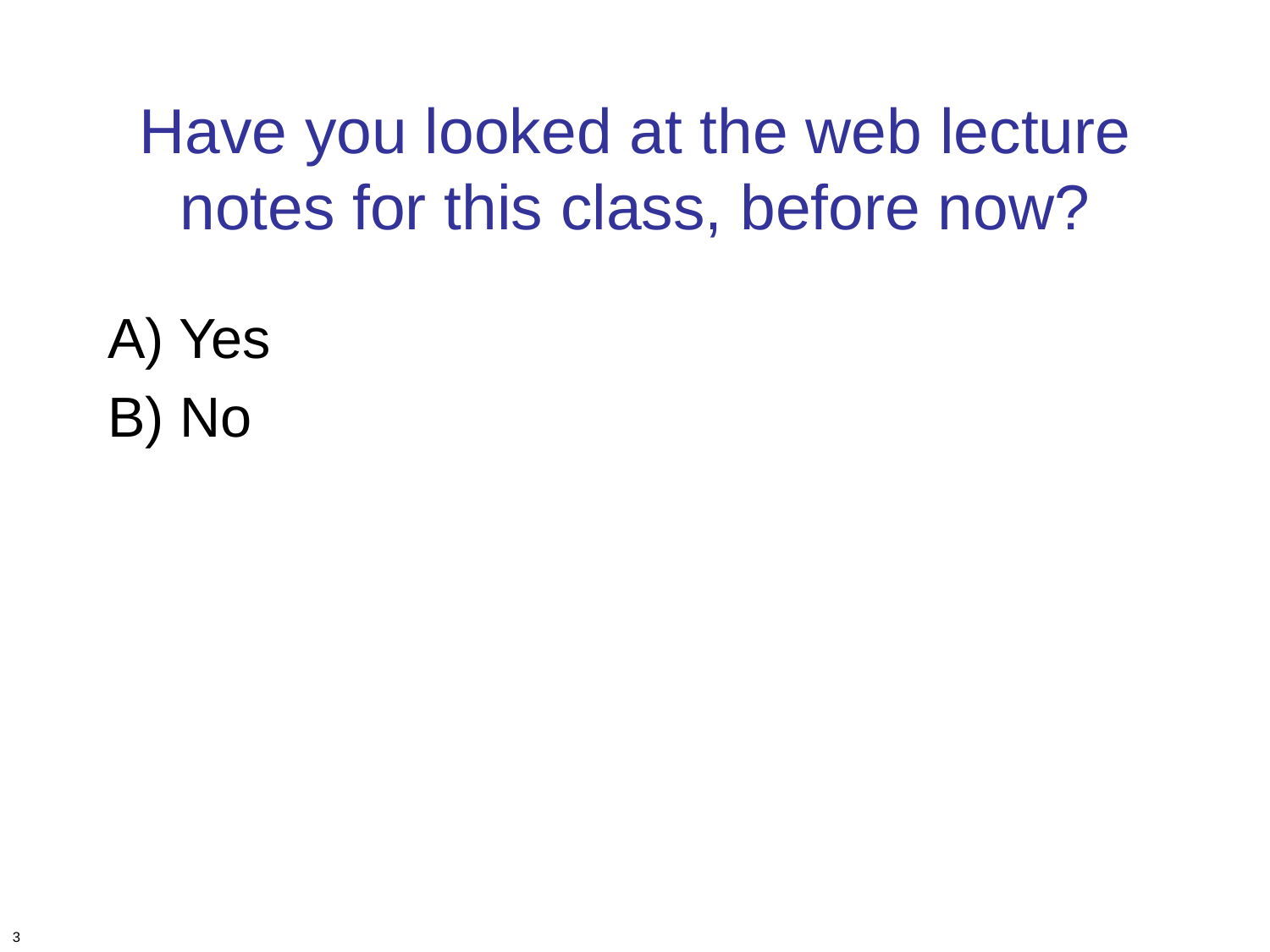

# Have you looked at the web lecture notes for this class, before now?
A) Yes
B) No
3